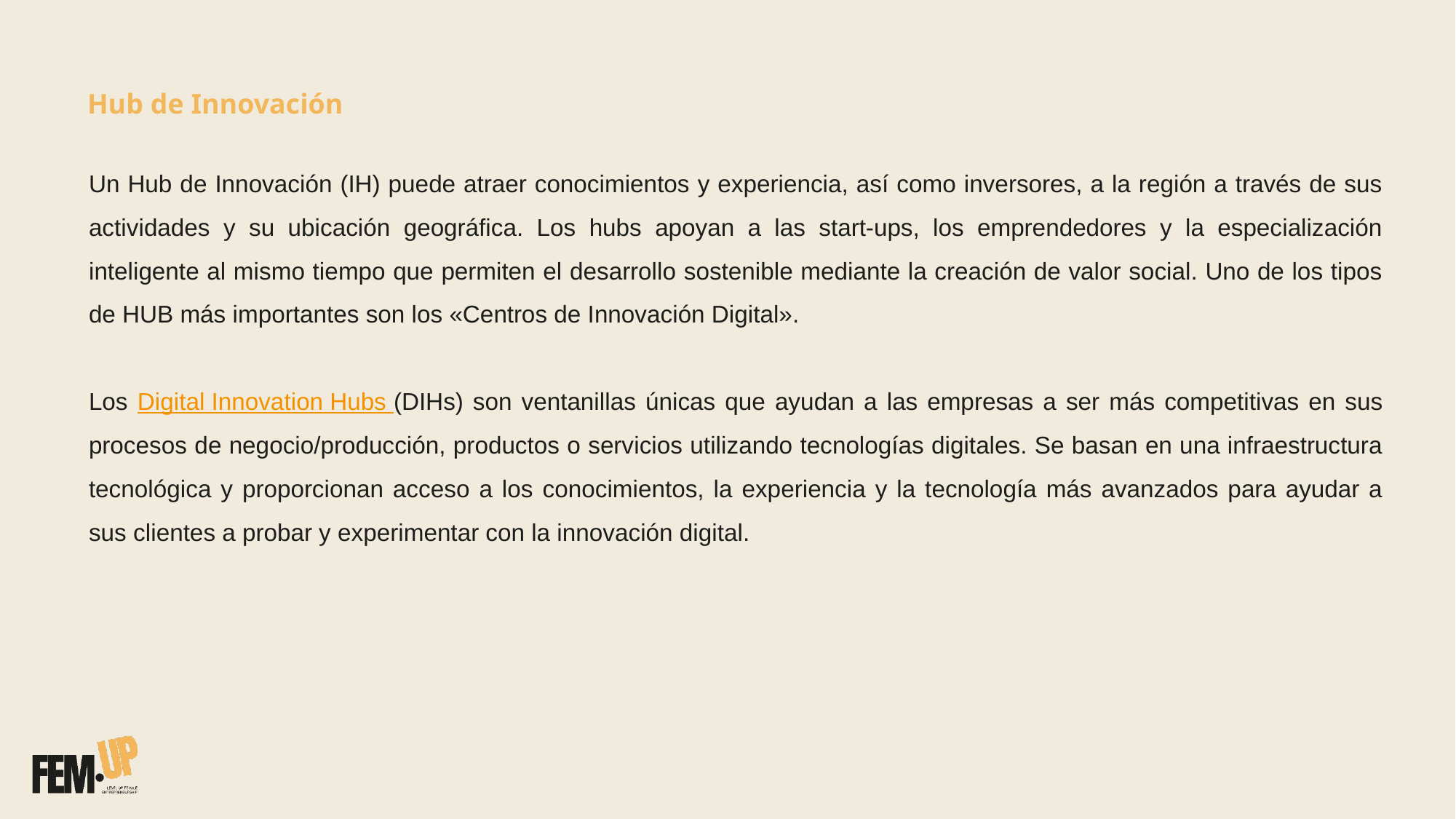

Hub de Innovación
Un Hub de Innovación (IH) puede atraer conocimientos y experiencia, así como inversores, a la región a través de sus actividades y su ubicación geográfica. Los hubs apoyan a las start-ups, los emprendedores y la especialización inteligente al mismo tiempo que permiten el desarrollo sostenible mediante la creación de valor social. Uno de los tipos de HUB más importantes son los «Centros de Innovación Digital».

Los Digital Innovation Hubs (DIHs) son ventanillas únicas que ayudan a las empresas a ser más competitivas en sus procesos de negocio/producción, productos o servicios utilizando tecnologías digitales. Se basan en una infraestructura tecnológica y proporcionan acceso a los conocimientos, la experiencia y la tecnología más avanzados para ayudar a sus clientes a probar y experimentar con la innovación digital.